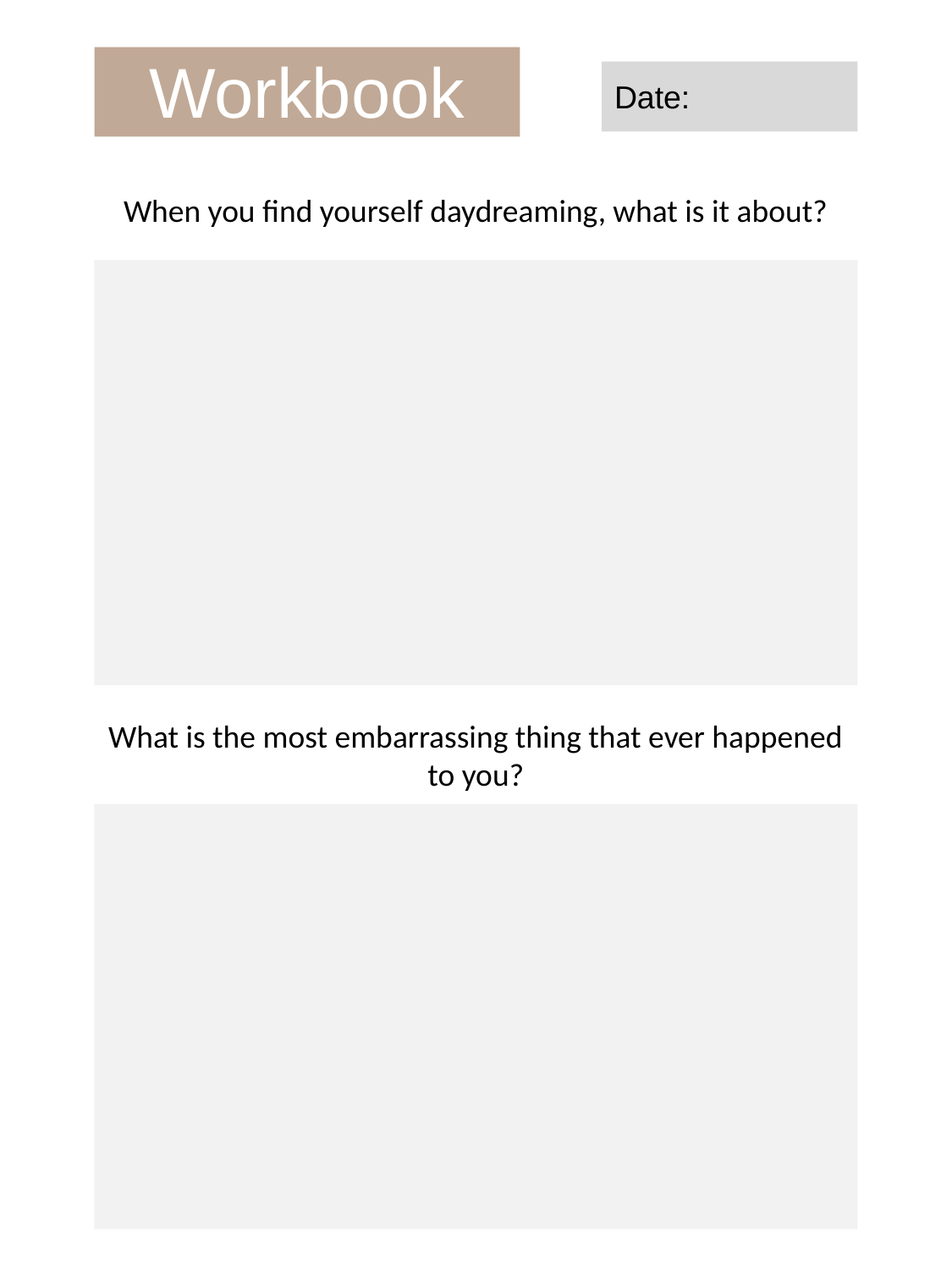

Workbook

Date:
When you find yourself daydreaming, what is it about?

What is the most embarrassing thing that ever happened to you?